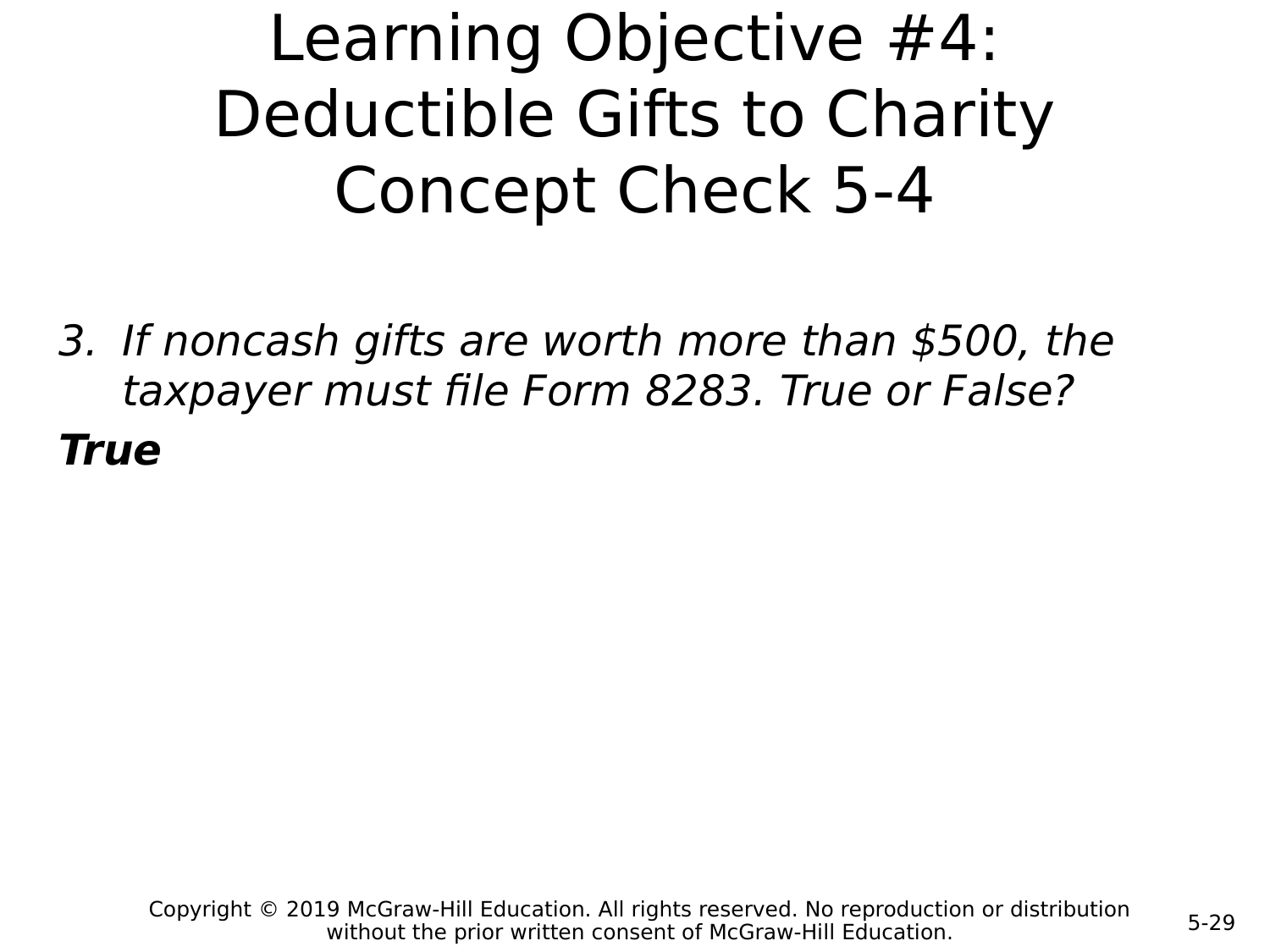

# Learning Objective #4: Deductible Gifts to Charity Concept Check 5-4
If noncash gifts are worth more than $500, the taxpayer must file Form 8283. True or False?
True